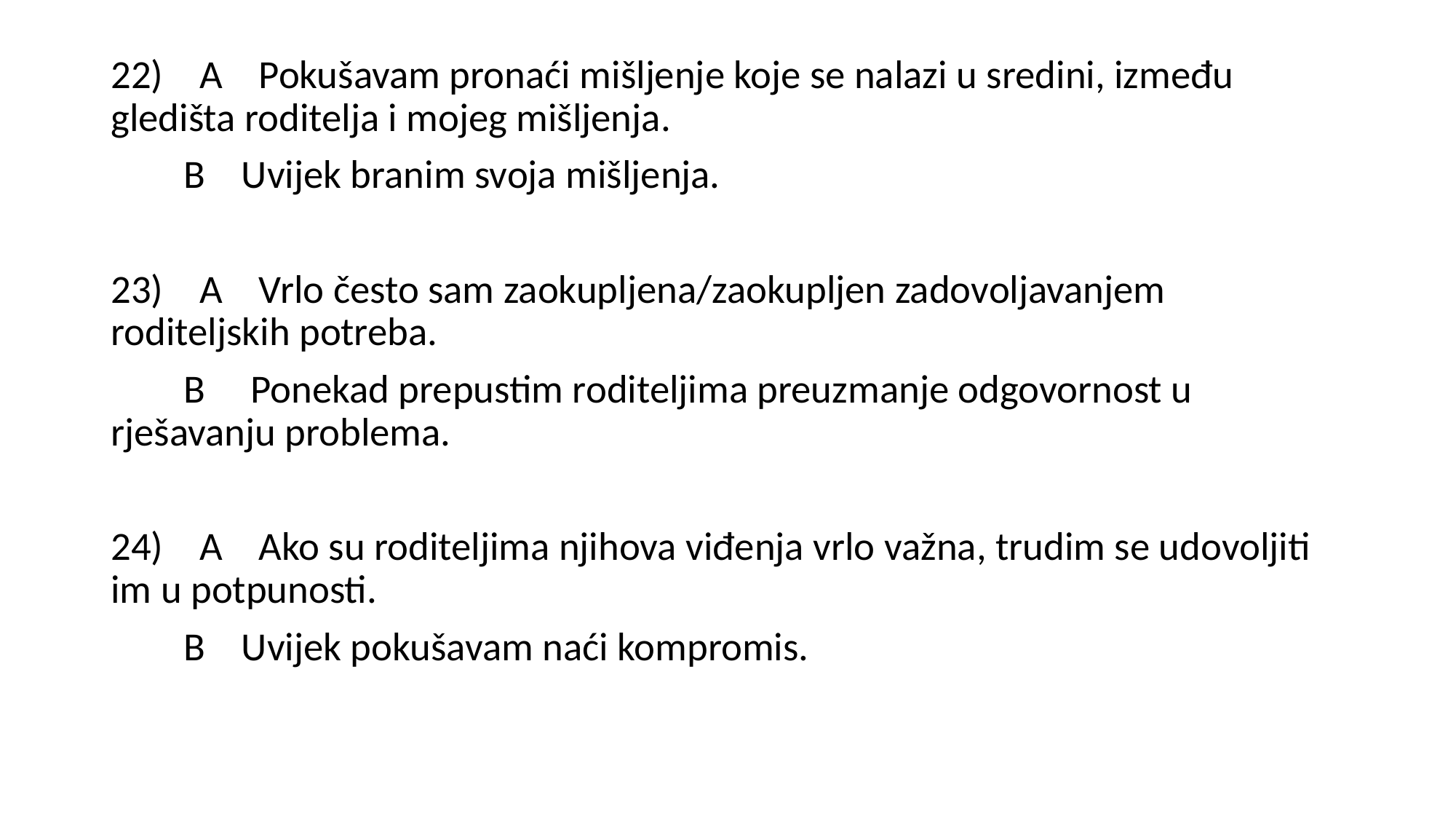

22)    A    Pokušavam pronaći mišljenje koje se nalazi u sredini, između gledišta roditelja i mojeg mišljenja.
        B    Uvijek branim svoja mišljenja.

23)    A    Vrlo često sam zaokupljena/zaokupljen zadovoljavanjem roditeljskih potreba.
        B     Ponekad prepustim roditeljima preuzmanje odgovornost u rješavanju problema.

24)    A    Ako su roditeljima njihova viđenja vrlo važna, trudim se udovoljiti im u potpunosti.
        B    Uvijek pokušavam naći kompromis.